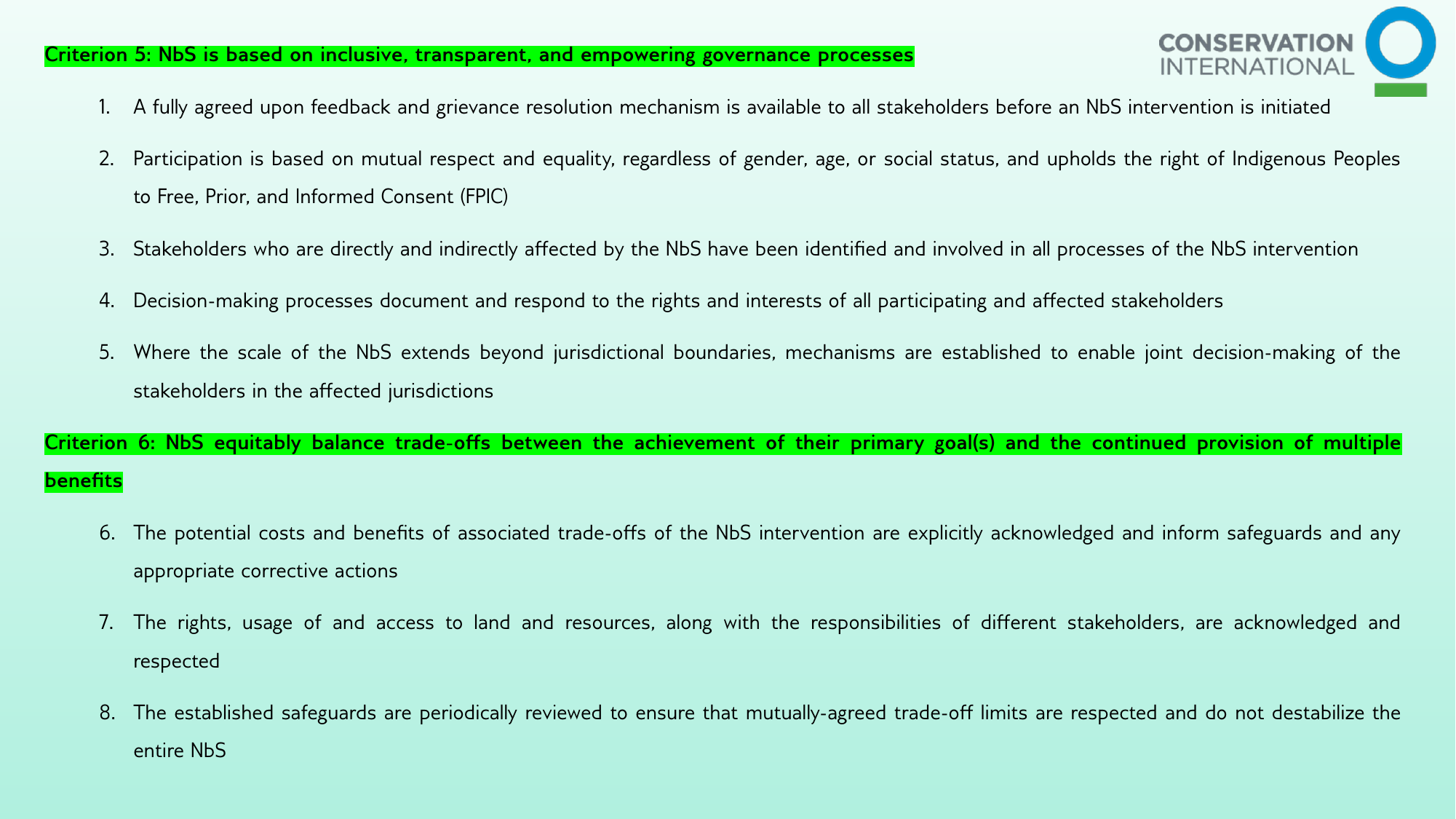

Criterion 5: NbS is based on inclusive, transparent, and empowering governance processes
A fully agreed upon feedback and grievance resolution mechanism is available to all stakeholders before an NbS intervention is initiated
Participation is based on mutual respect and equality, regardless of gender, age, or social status, and upholds the right of Indigenous Peoples to Free, Prior, and Informed Consent (FPIC)
Stakeholders who are directly and indirectly affected by the NbS have been identified and involved in all processes of the NbS intervention
Decision-making processes document and respond to the rights and interests of all participating and affected stakeholders
Where the scale of the NbS extends beyond jurisdictional boundaries, mechanisms are established to enable joint decision-making of the stakeholders in the affected jurisdictions
Criterion 6: NbS equitably balance trade-offs between the achievement of their primary goal(s) and the continued provision of multiple benefits
The potential costs and benefits of associated trade-offs of the NbS intervention are explicitly acknowledged and inform safeguards and any appropriate corrective actions
The rights, usage of and access to land and resources, along with the responsibilities of different stakeholders, are acknowledged and respected
The established safeguards are periodically reviewed to ensure that mutually-agreed trade-off limits are respected and do not destabilize the entire NbS